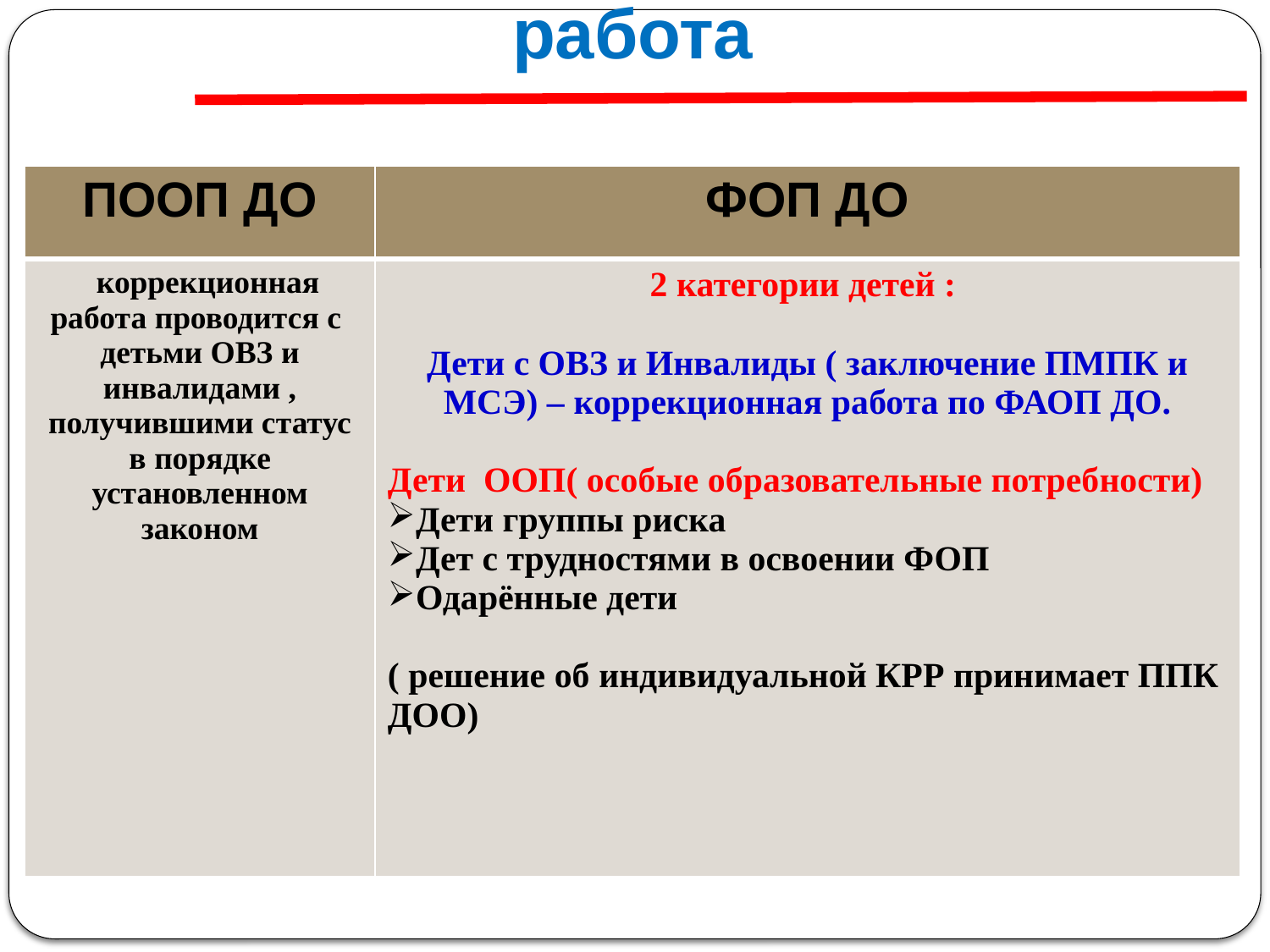

# Коррекционная развивающая работа

| ПООП ДО | ФОП ДО |
| --- | --- |
| коррекционная работа проводится с детьми ОВЗ и инвалидами , получившими статус в порядке установленном законом | 2 категории детей : Дети с ОВЗ и Инвалиды ( заключение ПМПК и МСЭ) – коррекционная работа по ФАОП ДО. Дети ООП( особые образовательные потребности) Дети группы риска Дет с трудностями в освоении ФОП Одарённые дети ( решение об индивидуальной КРР принимает ППК ДОО) |